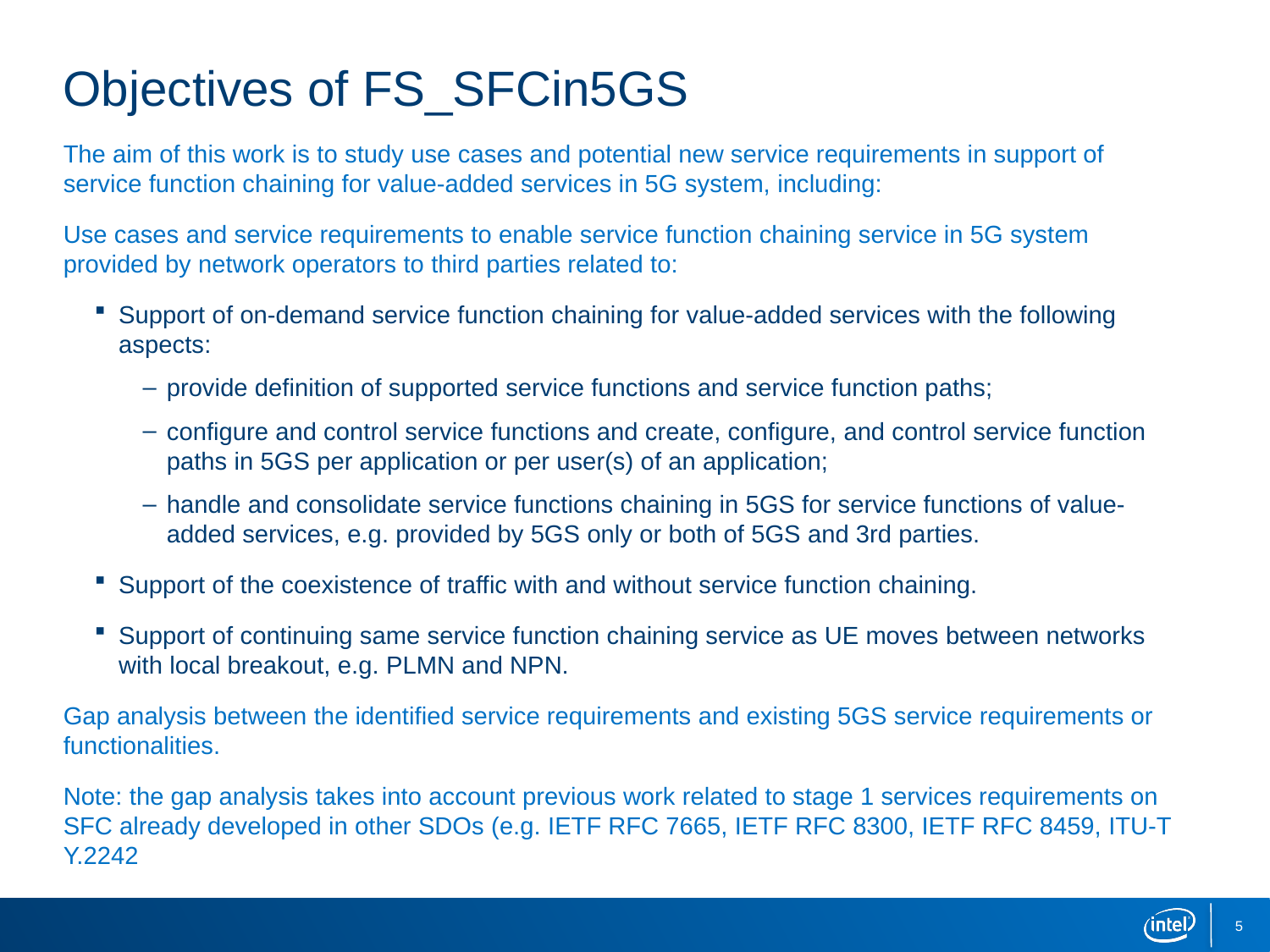

# Objectives of FS_SFCin5GS
The aim of this work is to study use cases and potential new service requirements in support of service function chaining for value-added services in 5G system, including:
Use cases and service requirements to enable service function chaining service in 5G system provided by network operators to third parties related to:
Support of on-demand service function chaining for value-added services with the following aspects:
provide definition of supported service functions and service function paths;
configure and control service functions and create, configure, and control service function paths in 5GS per application or per user(s) of an application;
handle and consolidate service functions chaining in 5GS for service functions of value-added services, e.g. provided by 5GS only or both of 5GS and 3rd parties.
Support of the coexistence of traffic with and without service function chaining.
Support of continuing same service function chaining service as UE moves between networks with local breakout, e.g. PLMN and NPN.
Gap analysis between the identified service requirements and existing 5GS service requirements or functionalities.
Note: the gap analysis takes into account previous work related to stage 1 services requirements on SFC already developed in other SDOs (e.g. IETF RFC 7665, IETF RFC 8300, IETF RFC 8459, ITU-T Y.2242
5